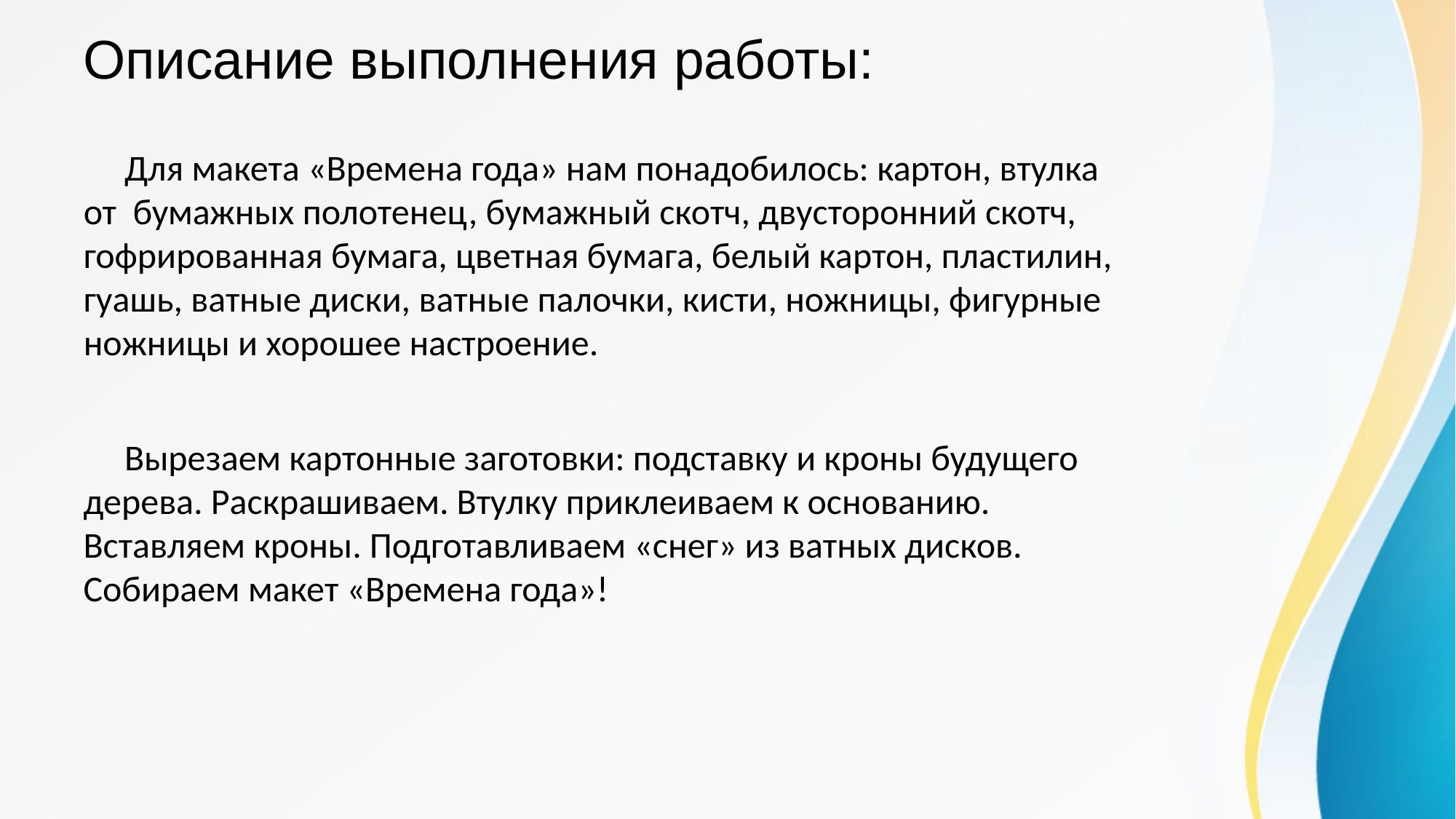

# Описание выполнения работы:
     Для макета «Времена года» нам понадобилось: картон, втулка от  бумажных полотенец, бумажный скотч, двусторонний скотч, гофрированная бумага, цветная бумага, белый картон, пластилин, гуашь, ватные диски, ватные палочки, кисти, ножницы, фигурные ножницы и хорошее настроение.
     Вырезаем картонные заготовки: подставку и кроны будущего дерева. Раскрашиваем. Втулку приклеиваем к основанию. Вставляем кроны. Подготавливаем «снег» из ватных дисков. Собираем макет «Времена года»!